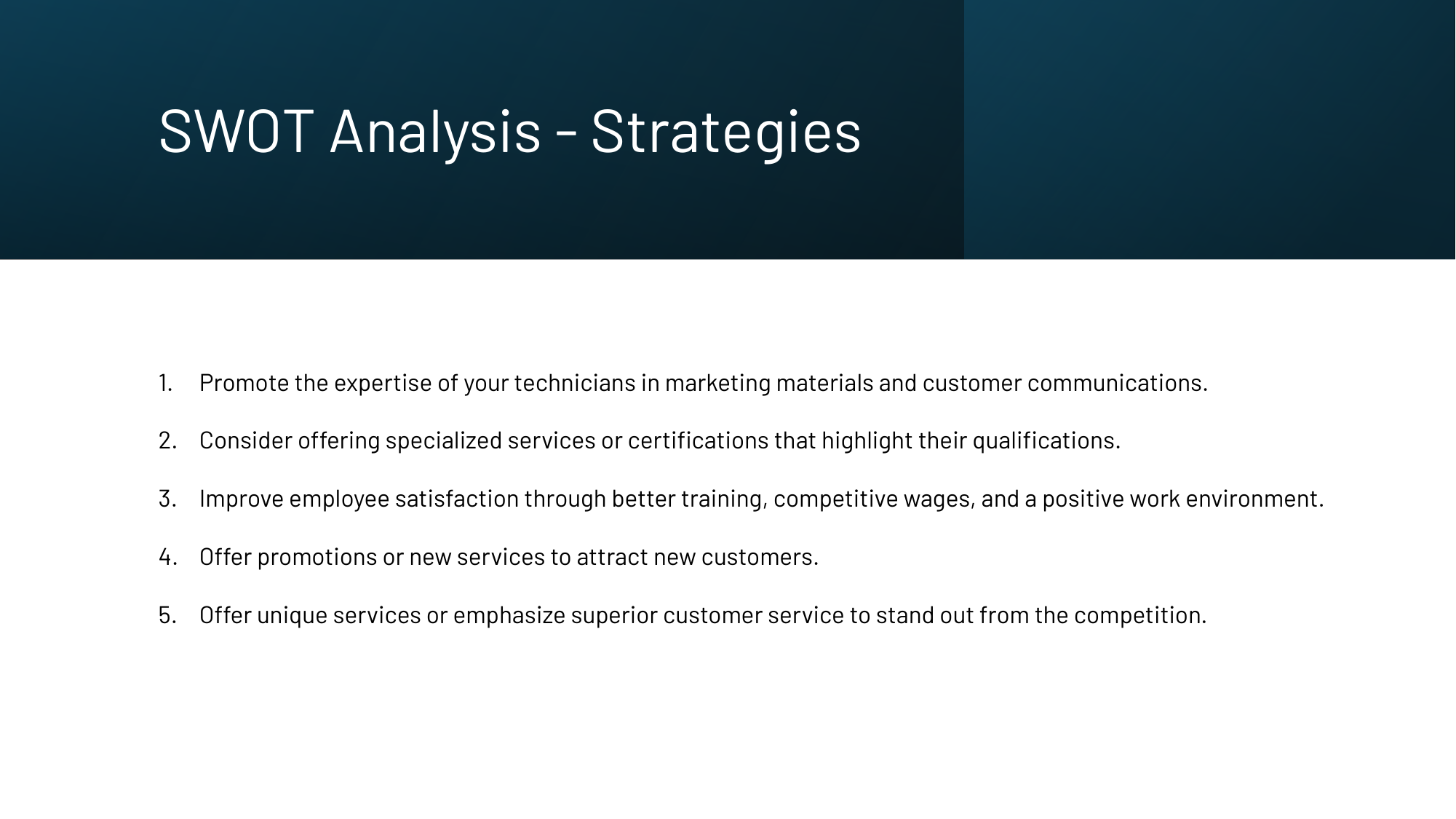

# SWOT Analysis - Strategies
Promote the expertise of your technicians in marketing materials and customer communications.

Consider offering specialized services or certifications that highlight their qualifications.

Improve employee satisfaction through better training, competitive wages, and a positive work environment.

Offer promotions or new services to attract new customers.

Offer unique services or emphasize superior customer service to stand out from the competition.